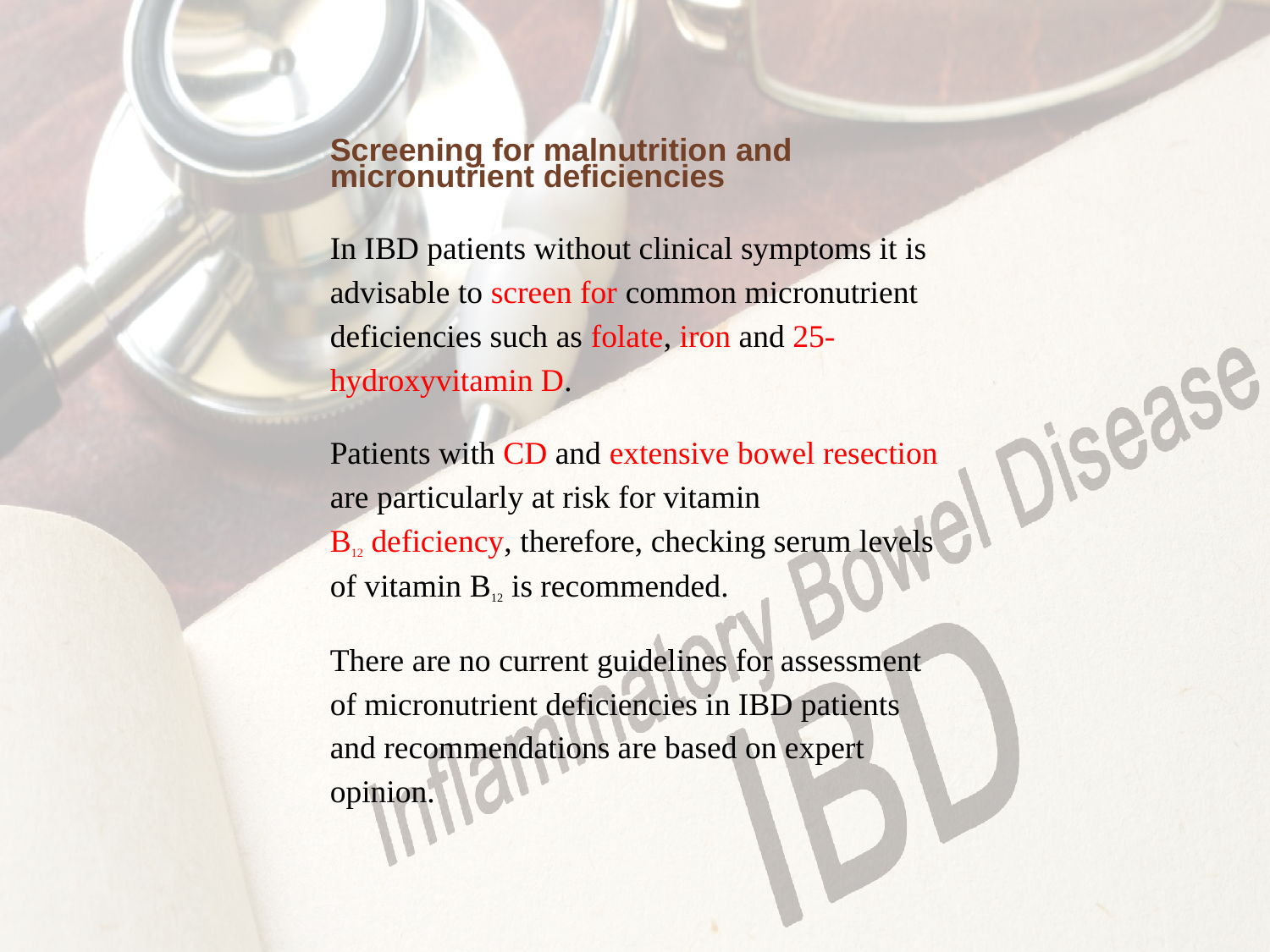

Screening for malnutrition and micronutrient deficiencies
In IBD patients without clinical symptoms it is advisable to screen for common micronutrient deficiencies such as folate, iron and 25-hydroxyvitamin D.
Patients with CD and extensive bowel resection are particularly at risk for vitamin B12 deficiency, therefore, checking serum levels of vitamin B12 is recommended.
There are no current guidelines for assessment of micronutrient deficiencies in IBD patients and recommendations are based on expert opinion.